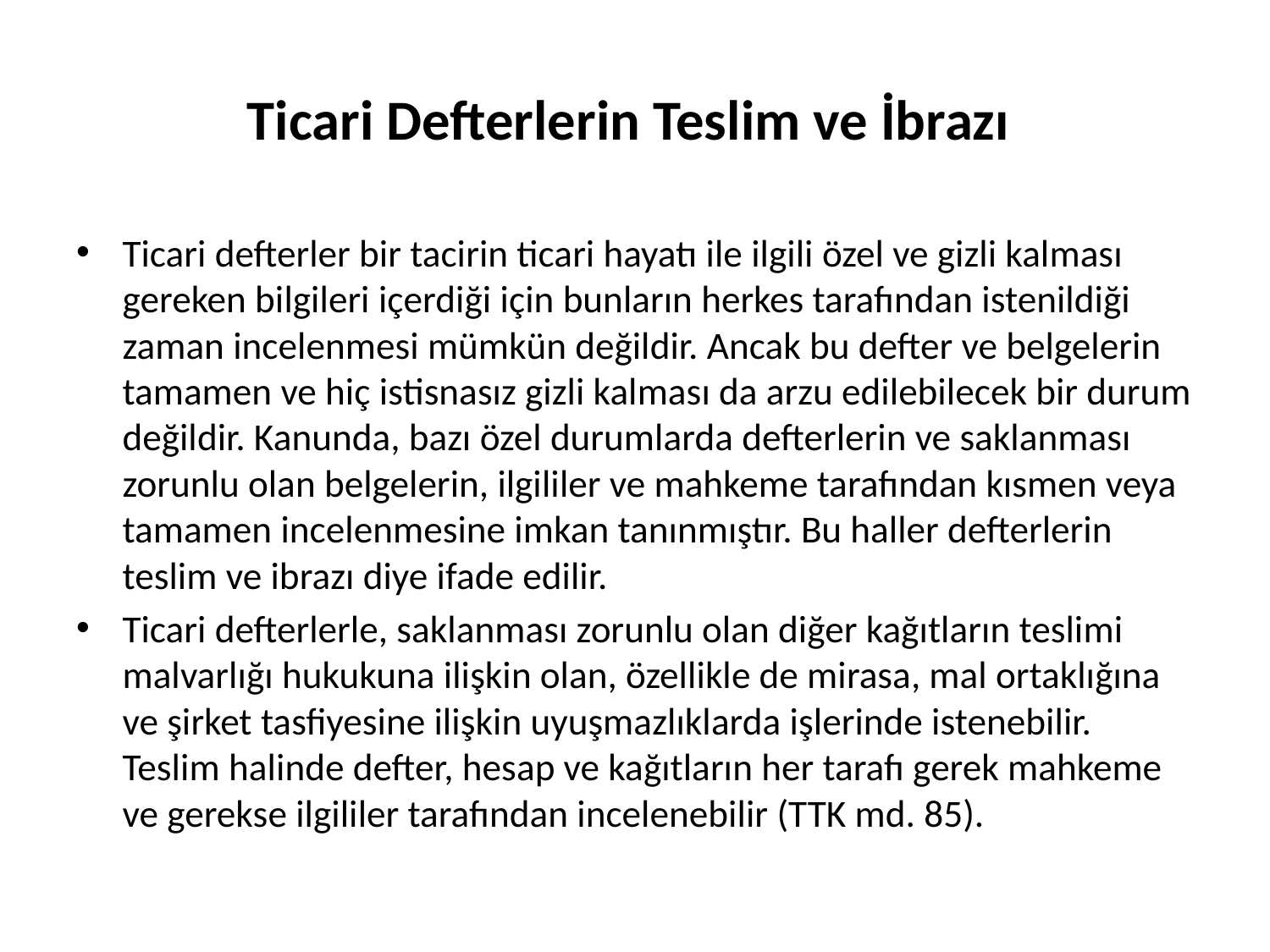

# Ticari Defterlerin Teslim ve İbrazı
Ticari defterler bir tacirin ticari hayatı ile ilgili özel ve gizli kalması gereken bilgileri içerdiği için bunların herkes tarafından istenildiği zaman incelenmesi mümkün değildir. Ancak bu defter ve belgelerin tamamen ve hiç istisnasız gizli kalması da arzu edilebilecek bir durum değildir. Kanunda, bazı özel durumlarda defterlerin ve saklanması zorunlu olan belgelerin, ilgililer ve mahkeme tarafından kısmen veya tamamen incelenmesine imkan tanınmıştır. Bu haller defterlerin teslim ve ibrazı diye ifade edilir.
Ticari defterlerle, saklanması zorunlu olan diğer kağıtların teslimi malvarlığı hukukuna ilişkin olan, özellikle de mirasa, mal ortaklığına ve şirket tasfiyesine ilişkin uyuşmazlıklarda işlerinde istenebilir. Teslim halinde defter, hesap ve kağıtların her tarafı gerek mahkeme ve gerekse ilgililer tarafından incelenebilir (TTK md. 85).